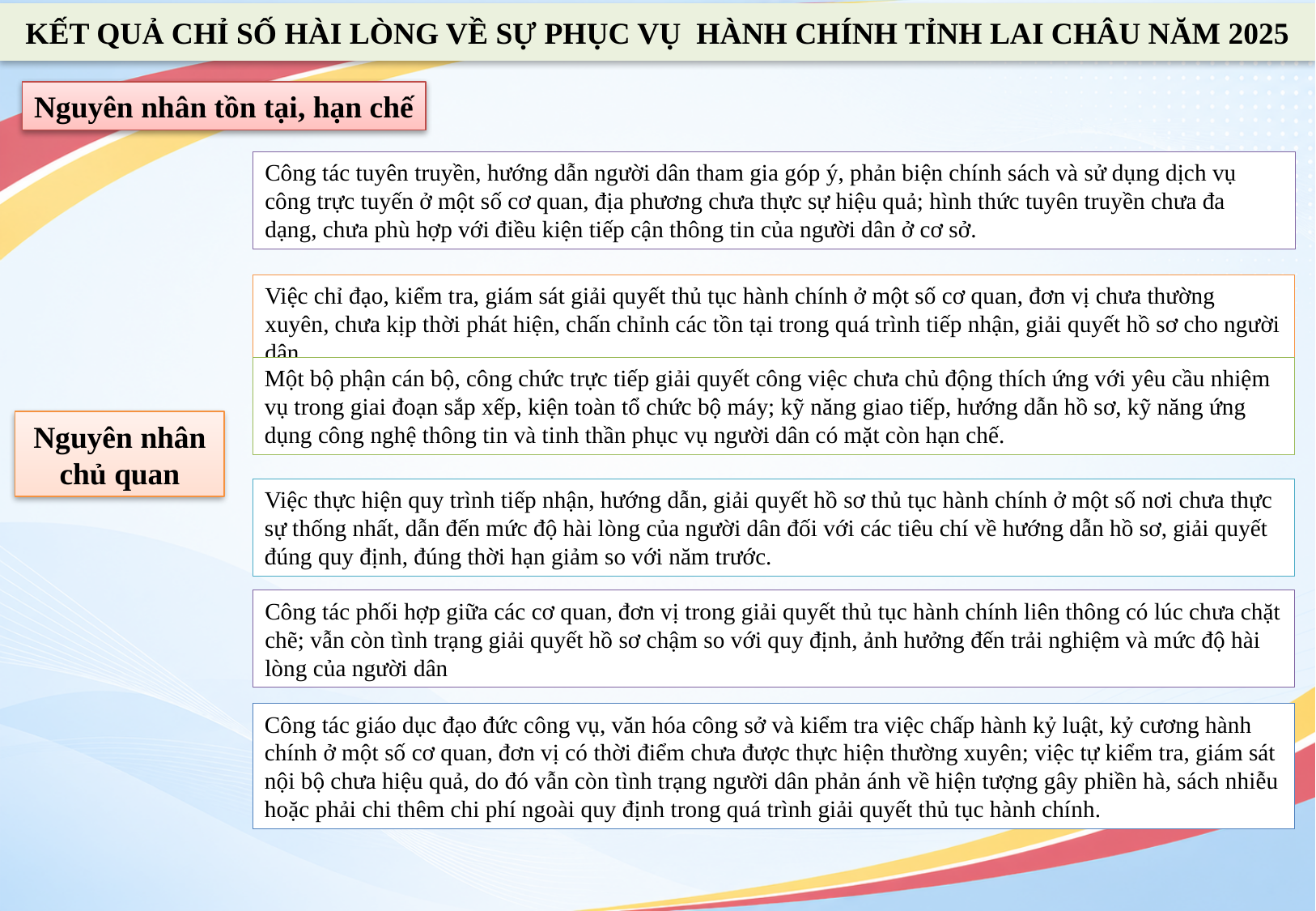

KẾT QUẢ CHỈ SỐ HÀI LÒNG VỀ SỰ PHỤC VỤ  HÀNH CHÍNH TỈNH LAI CHÂU NĂM 2025
Nguyên nhân tồn tại, hạn chế
Công tác tuyên truyền, hướng dẫn người dân tham gia góp ý, phản biện chính sách và sử dụng dịch vụ công trực tuyến ở một số cơ quan, địa phương chưa thực sự hiệu quả; hình thức tuyên truyền chưa đa dạng, chưa phù hợp với điều kiện tiếp cận thông tin của người dân ở cơ sở.
Việc chỉ đạo, kiểm tra, giám sát giải quyết thủ tục hành chính ở một số cơ quan, đơn vị chưa thường xuyên, chưa kịp thời phát hiện, chấn chỉnh các tồn tại trong quá trình tiếp nhận, giải quyết hồ sơ cho người dân.
Một bộ phận cán bộ, công chức trực tiếp giải quyết công việc chưa chủ động thích ứng với yêu cầu nhiệm vụ trong giai đoạn sắp xếp, kiện toàn tổ chức bộ máy; kỹ năng giao tiếp, hướng dẫn hồ sơ, kỹ năng ứng dụng công nghệ thông tin và tinh thần phục vụ người dân có mặt còn hạn chế.
Nguyên nhân chủ quan
Việc thực hiện quy trình tiếp nhận, hướng dẫn, giải quyết hồ sơ thủ tục hành chính ở một số nơi chưa thực sự thống nhất, dẫn đến mức độ hài lòng của người dân đối với các tiêu chí về hướng dẫn hồ sơ, giải quyết đúng quy định, đúng thời hạn giảm so với năm trước.
Công tác phối hợp giữa các cơ quan, đơn vị trong giải quyết thủ tục hành chính liên thông có lúc chưa chặt chẽ; vẫn còn tình trạng giải quyết hồ sơ chậm so với quy định, ảnh hưởng đến trải nghiệm và mức độ hài lòng của người dân
Công tác giáo dục đạo đức công vụ, văn hóa công sở và kiểm tra việc chấp hành kỷ luật, kỷ cương hành chính ở một số cơ quan, đơn vị có thời điểm chưa được thực hiện thường xuyên; việc tự kiểm tra, giám sát nội bộ chưa hiệu quả, do đó vẫn còn tình trạng người dân phản ánh về hiện tượng gây phiền hà, sách nhiễu hoặc phải chi thêm chi phí ngoài quy định trong quá trình giải quyết thủ tục hành chính.